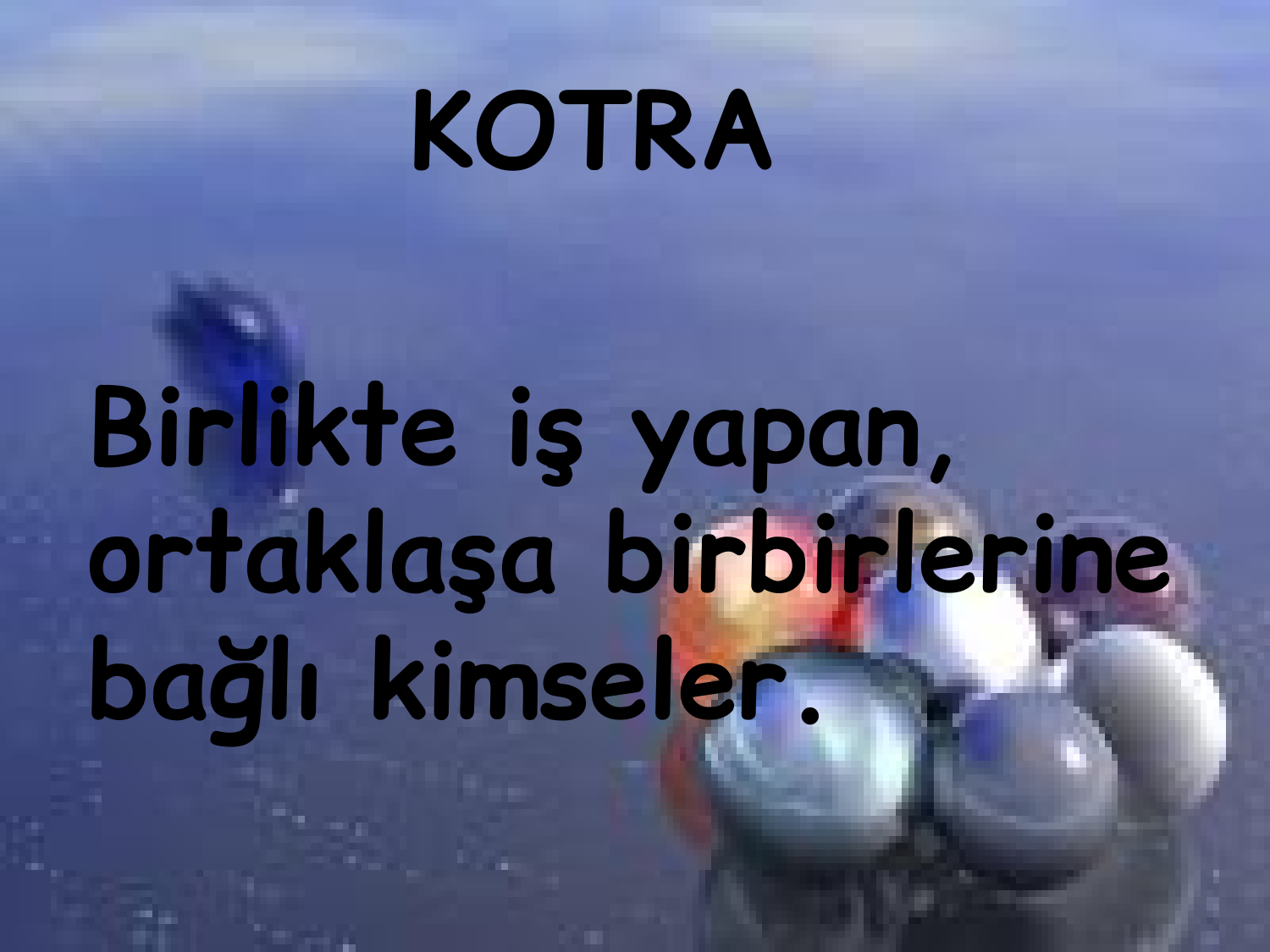

#
       KOTRA

Birlikte iş yapan, ortaklaşa birbirlerine bağlı kimseler.